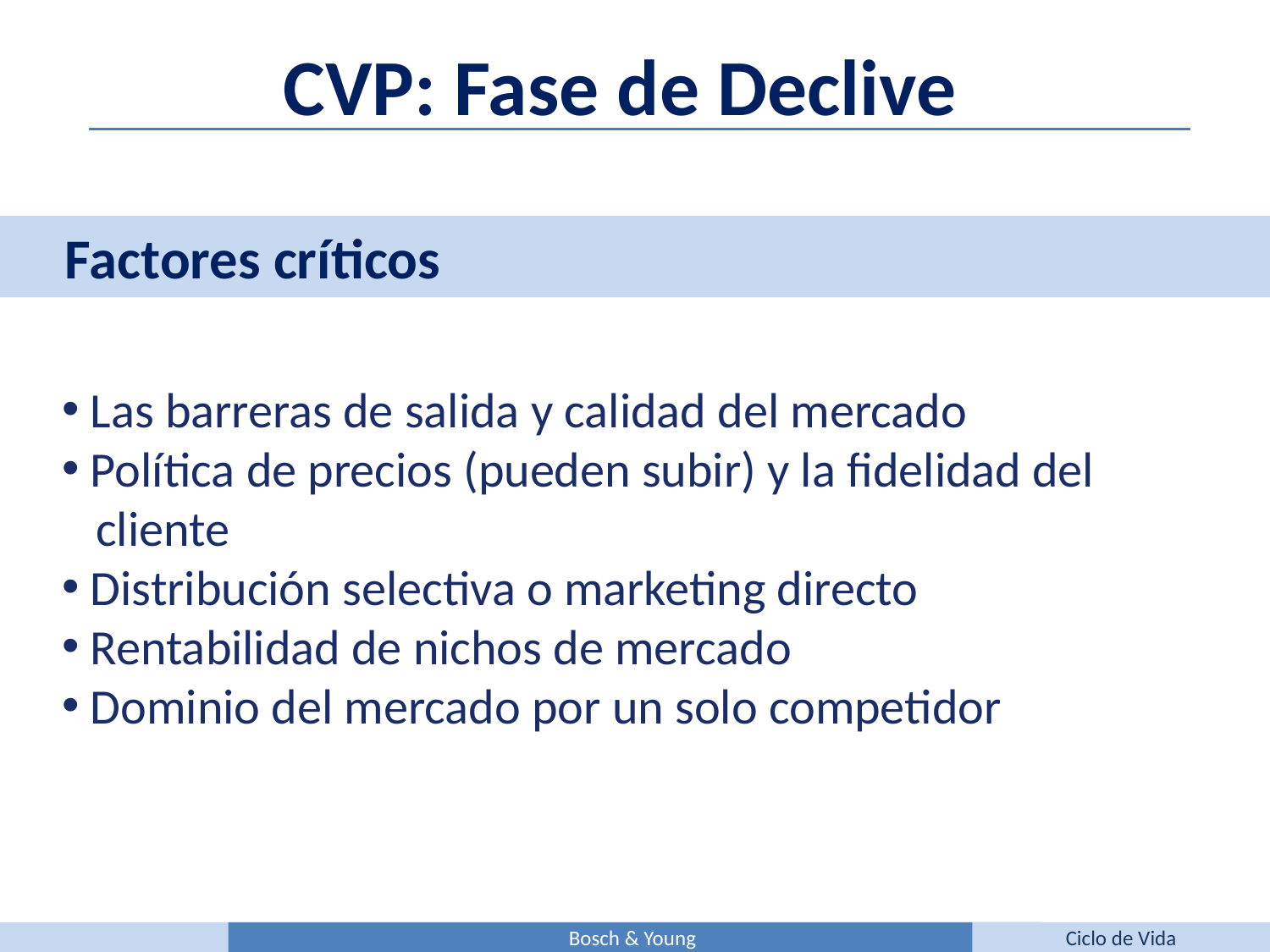

CVP: Fase de Declive

Factores críticos
 Las barreras de salida y calidad del mercado
 Política de precios (pueden subir) y la fidelidad del
   cliente
 Distribución selectiva o marketing directo
 Rentabilidad de nichos de mercado
 Dominio del mercado por un solo competidor

Bosch & Young
Ciclo de Vida